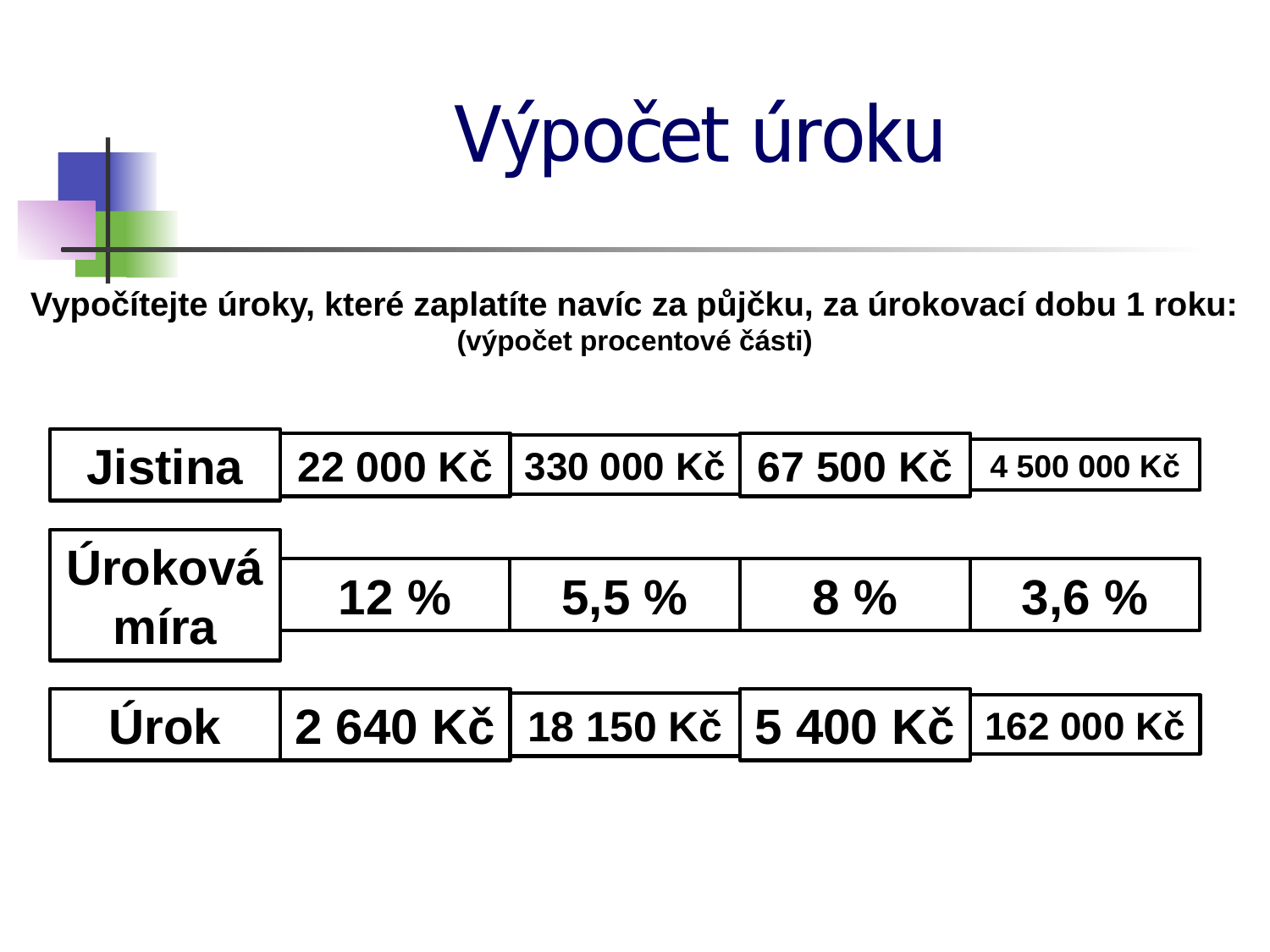

# Výpočet úroku
Vypočítejte úroky, které zaplatíte navíc za půjčku, za úrokovací dobu 1 roku:
(výpočet procentové části)
Jistina
22 000 Kč
330 000 Kč
67 500 Kč
4 500 000 Kč
Úroková míra
12 %
5,5 %
8 %
3,6 %
Úrok
2 640 Kč
18 150 Kč
5 400 Kč
162 000 Kč